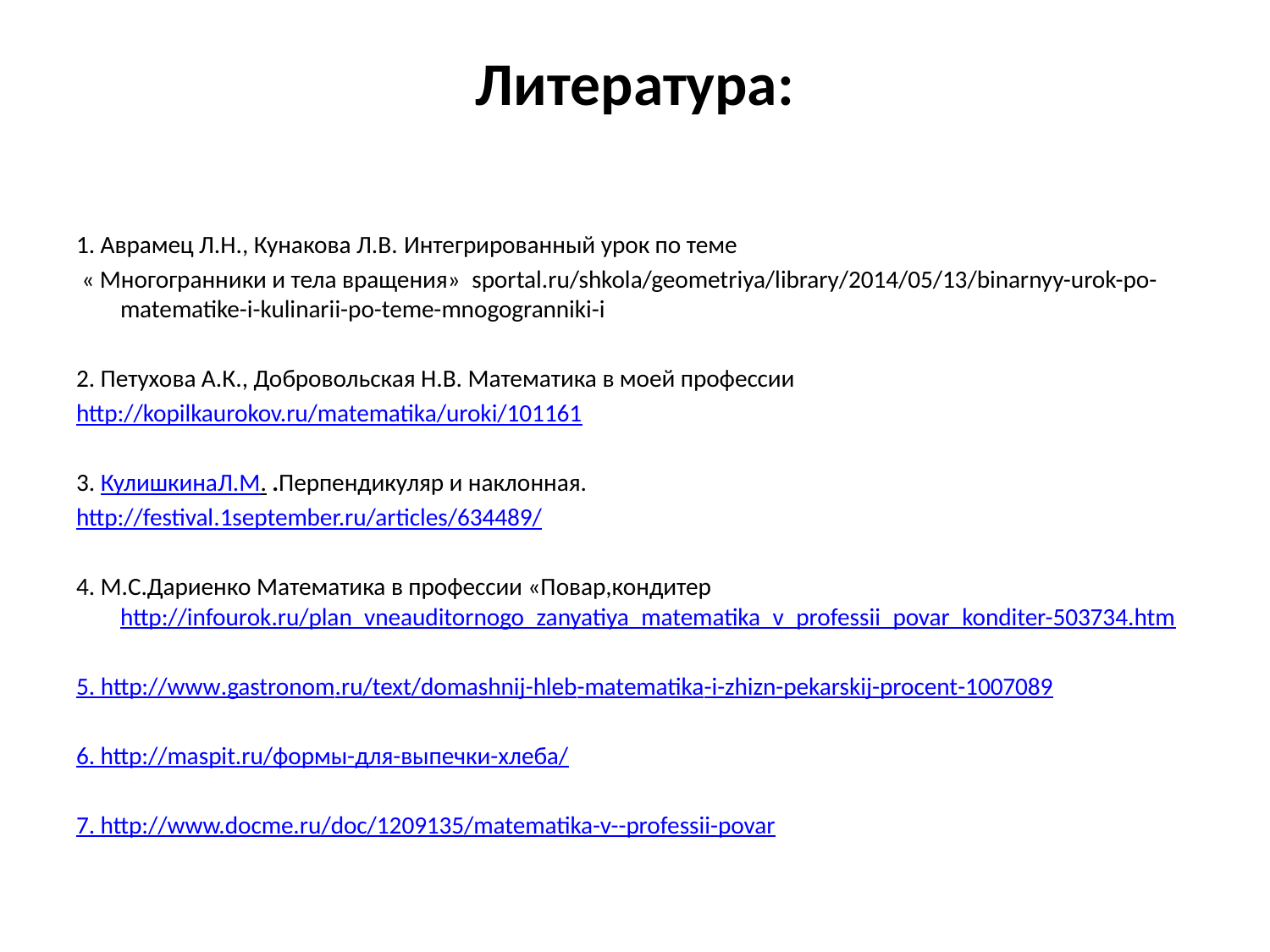

# Литература:
1. Аврамец Л.Н., Кунакова Л.В. Интегрированный урок по теме
 « Многогранники и тела вращения»  sportal.ru/shkola/geometriya/library/2014/05/13/binarnyy-urok-po-matematike-i-kulinarii-po-teme-mnogogranniki-i

2. Петухова А.К., Добровольская Н.В. Математика в моей профессии
http://kopilkaurokov.ru/matematika/uroki/101161

3. КулишкинаЛ.М. .Перпендикуляр и наклонная.
http://festival.1september.ru/articles/634489/

4. М.С.Дариенко Математика в профессии «Повар,кондитер http://infourok.ru/plan_vneauditornogo_zanyatiya_matematika_v_professii_povar_konditer-503734.htm

5. http://www.gastronom.ru/text/domashnij-hleb-matematika-i-zhizn-pekarskij-procent-1007089

6. http://maspit.ru/формы-для-выпечки-хлеба/

7. http://www.docme.ru/doc/1209135/matematika-v--professii-povar